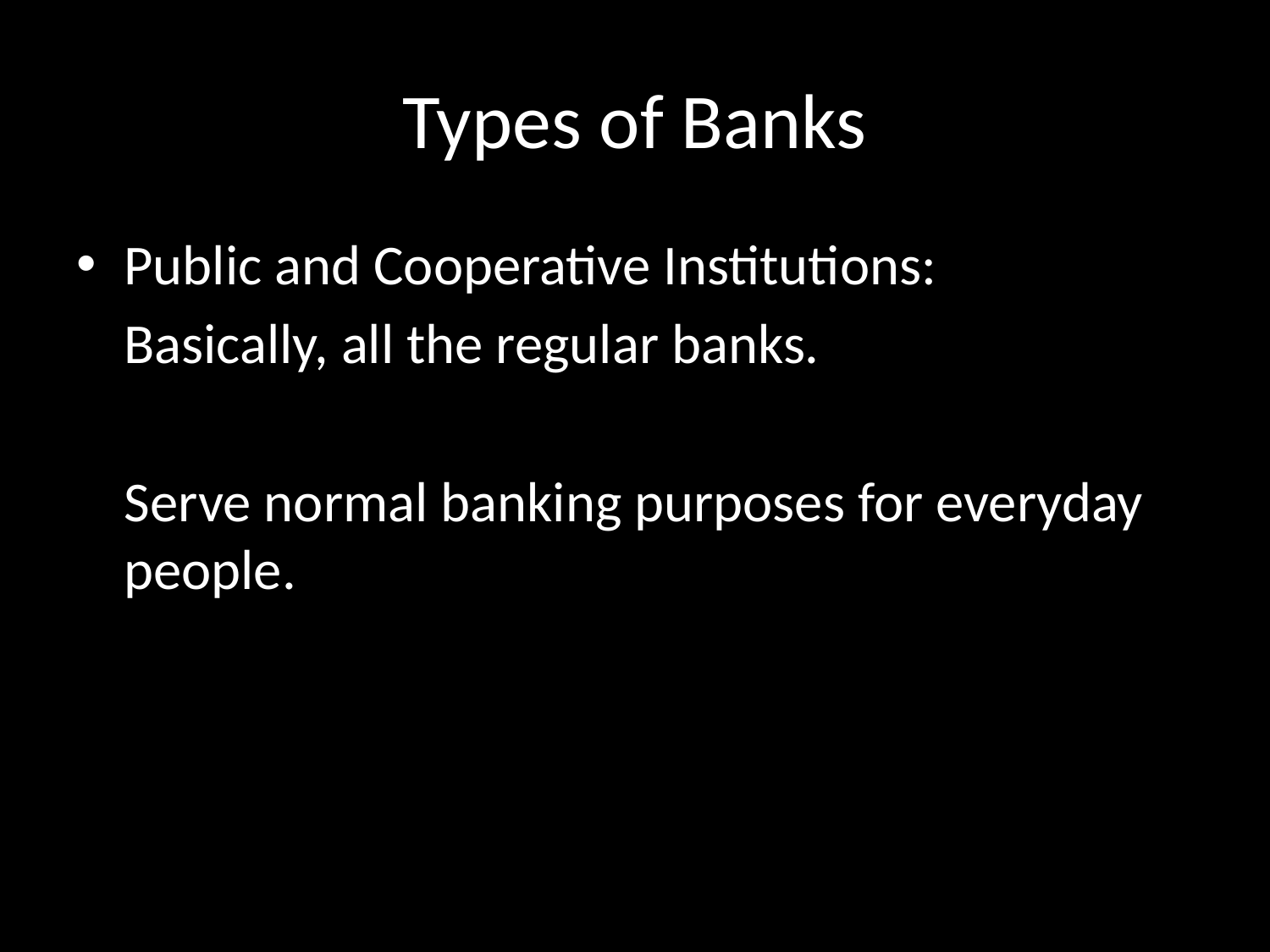

# Types of Banks
Public and Cooperative Institutions:
	Basically, all the regular banks.

	Serve normal banking purposes for everyday people.